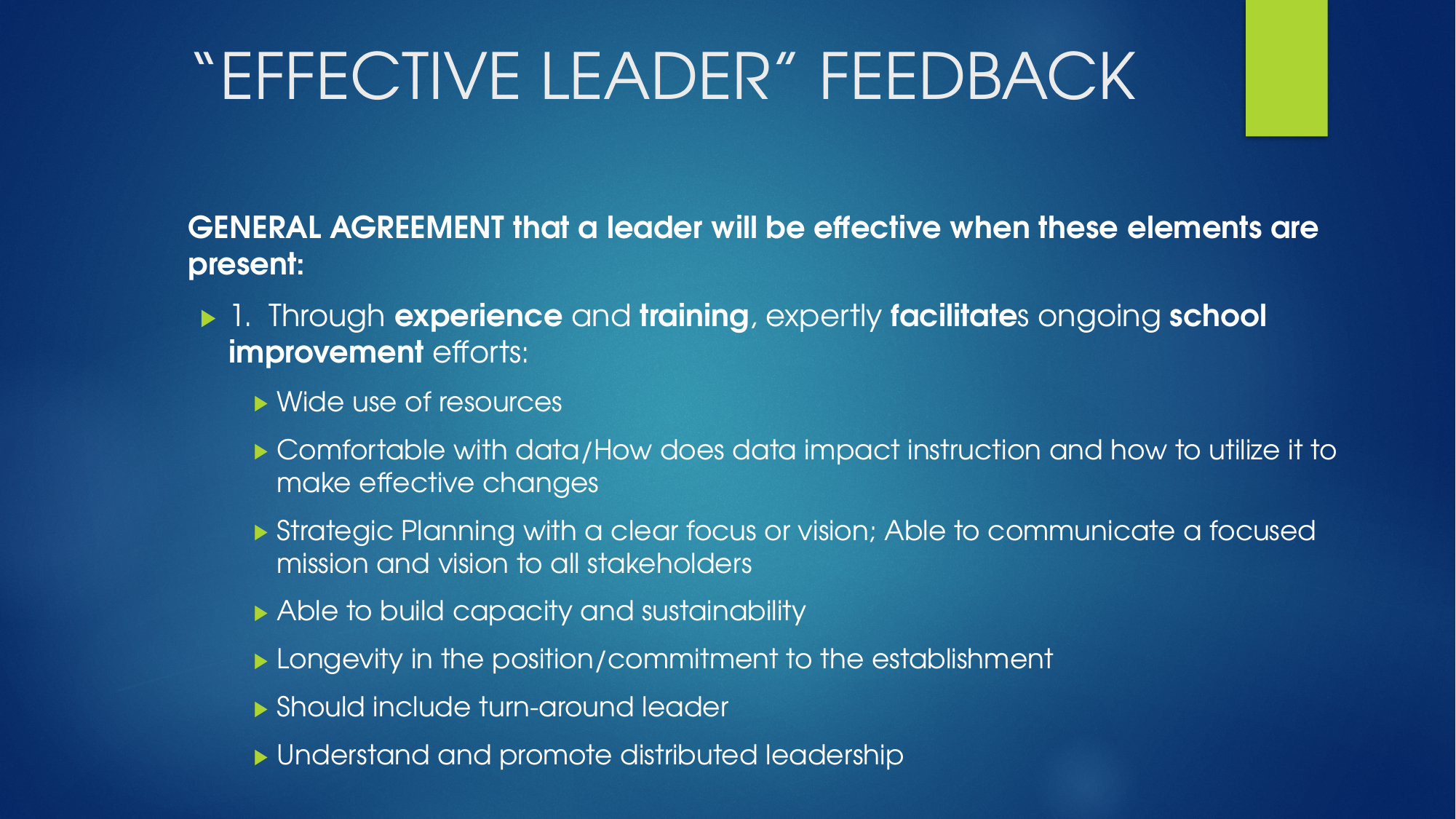

# “EFFECTIVE LEADER” FEEDBACK
GENERAL AGREEMENT that a leader will be effective when these elements are present:
1.  Through experience and training, expertly facilitates ongoing school improvement efforts:
Wide use of resources
Comfortable with data/How does data impact instruction and how to utilize it to make effective changes
Strategic Planning with a clear focus or vision; Able to communicate a focused mission and vision to all stakeholders
Able to build capacity and sustainability
Longevity in the position/commitment to the establishment
Should include turn-around leader
Understand and promote distributed leadership